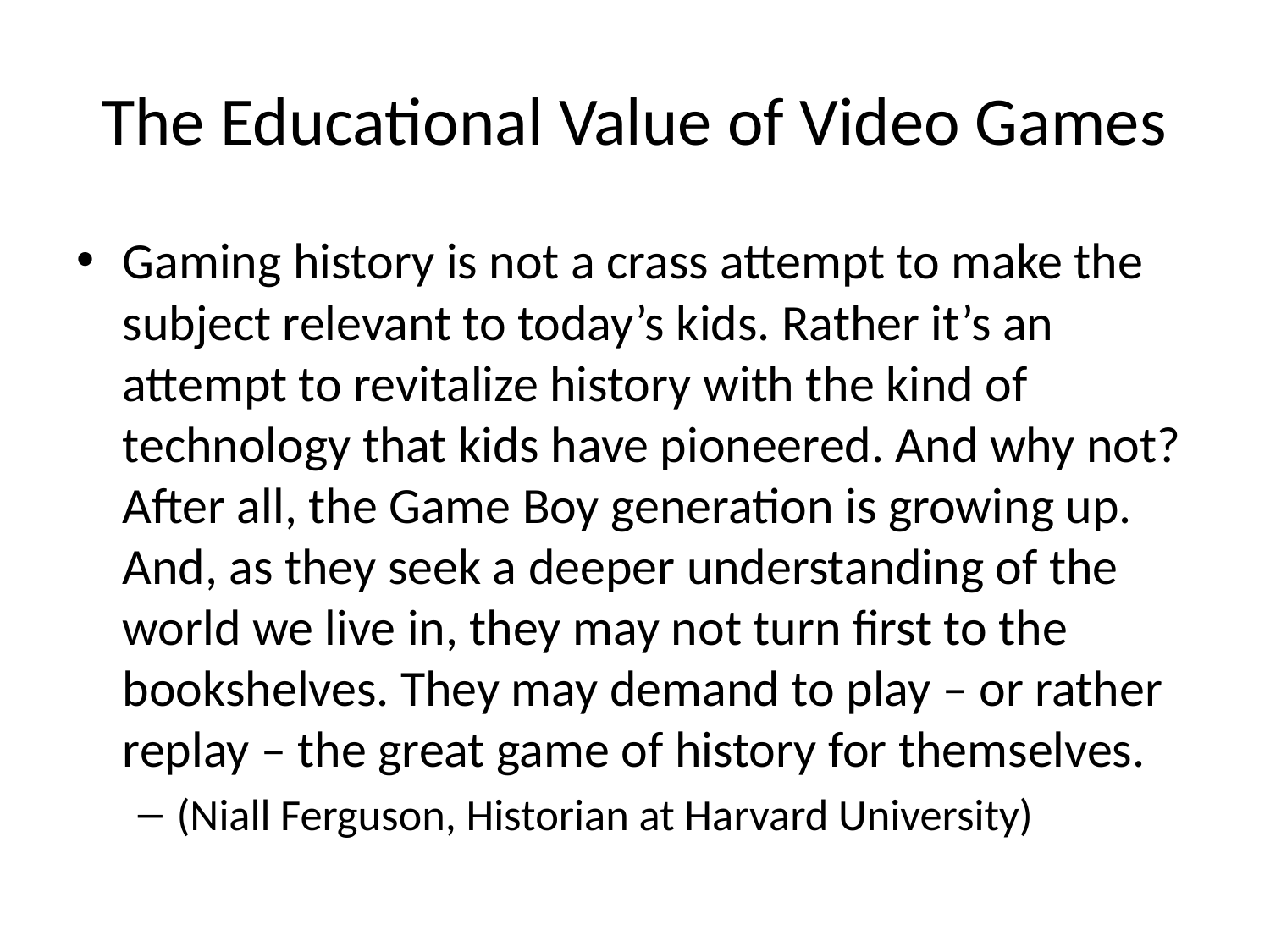

# The Educational Value of Video Games
Gaming history is not a crass attempt to make the subject relevant to today’s kids. Rather it’s an attempt to revitalize history with the kind of technology that kids have pioneered. And why not? After all, the Game Boy generation is growing up. And, as they seek a deeper understanding of the world we live in, they may not turn first to the bookshelves. They may demand to play – or rather replay – the great game of history for themselves.
(Niall Ferguson, Historian at Harvard University)